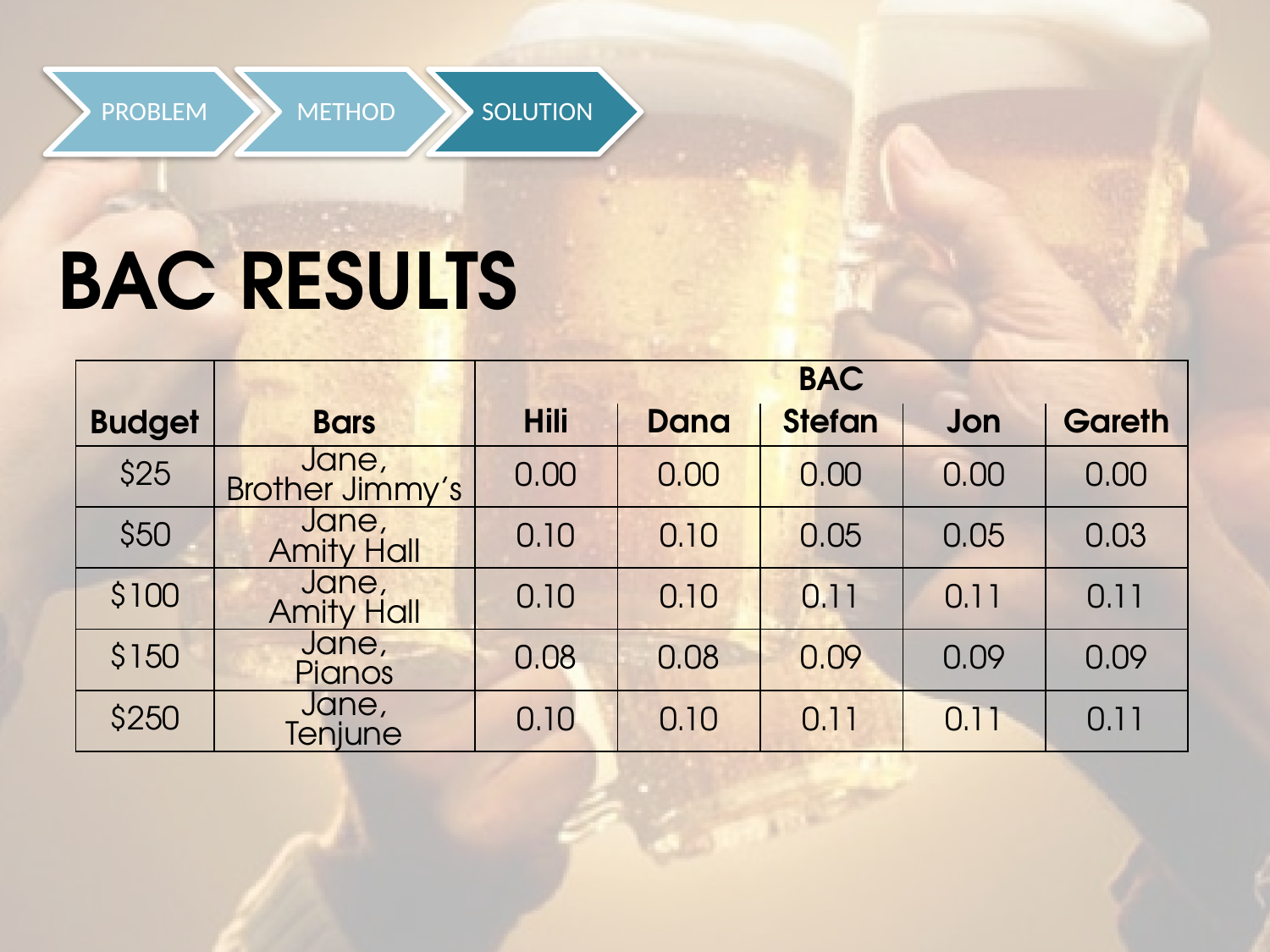

PROBLEM
METHOD
SOLUTION
# BAC RESULTS
| Budget | Bars | BAC |  |  |  |  |
| --- | --- | --- | --- | --- | --- | --- |
|  |  | Hili | Dana | Stefan | Jon | Gareth |
| $25 | Jane, Brother Jimmy’s | 0.00 | 0.00 | 0.00 | 0.00 | 0.00 |
| $50 | Jane, Amity Hall | 0.10 | 0.10 | 0.05 | 0.05 | 0.03 |
| $100 | Jane, Amity Hall | 0.10 | 0.10 | 0.11 | 0.11 | 0.11 |
| $150 | Jane, Pianos | 0.08 | 0.08 | 0.09 | 0.09 | 0.09 |
| $250 | Jane, Tenjune | 0.10 | 0.10 | 0.11 | 0.11 | 0.11 |